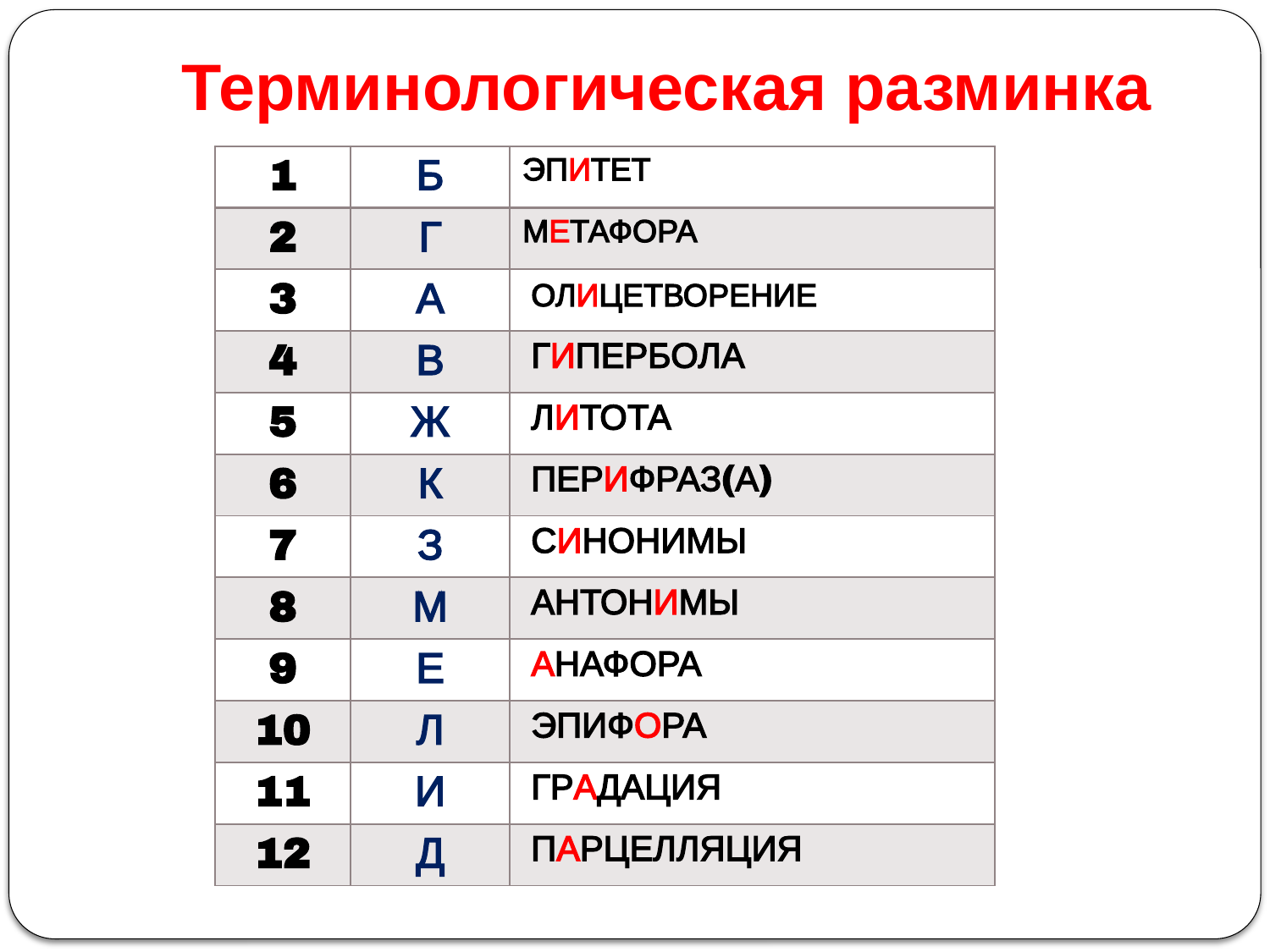

# Терминологическая разминка
| 1 | Б | ЭПИТЕТ |
| --- | --- | --- |
| 2 | Г | МЕТАФОРА |
| 3 | А | ОЛИЦЕТВОРЕНИЕ |
| 4 | В | ГИПЕРБОЛА |
| 5 | Ж | ЛИТОТА |
| 6 | К | ПЕРИФРАЗ(А) |
| 7 | З | СИНОНИМЫ |
| 8 | М | АНТОНИМЫ |
| 9 | Е | АНАФОРА |
| 10 | Л | ЭПИФОРА |
| 11 | И | ГРАДАЦИЯ |
| 12 | Д | ПАРЦЕЛЛЯЦИЯ |